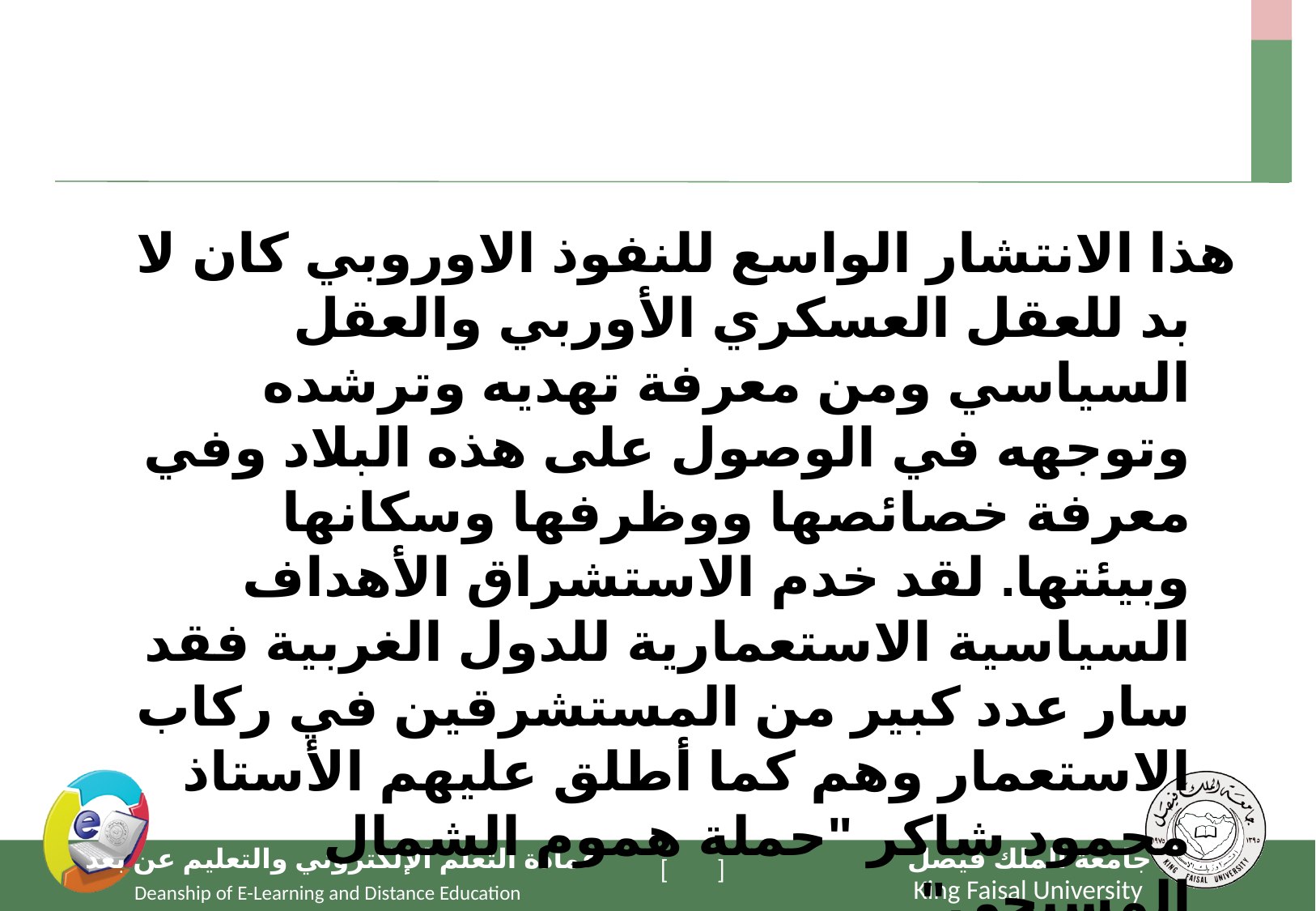

#
هذا الانتشار الواسع للنفوذ الاوروبي كان لا بد للعقل العسكري الأوربي والعقل السياسي ومن معرفة تهديه وترشده وتوجهه في الوصول على هذه البلاد وفي معرفة خصائصها ووظرفها وسكانها وبيئتها. لقد خدم الاستشراق الأهداف السياسية الاستعمارية للدول الغربية فقد سار عدد كبير من المستشرقين في ركاب الاستعمار وهم كما أطلق عليهم الأستاذ محمود شاكر "حملة هموم الشمال المسيحي"